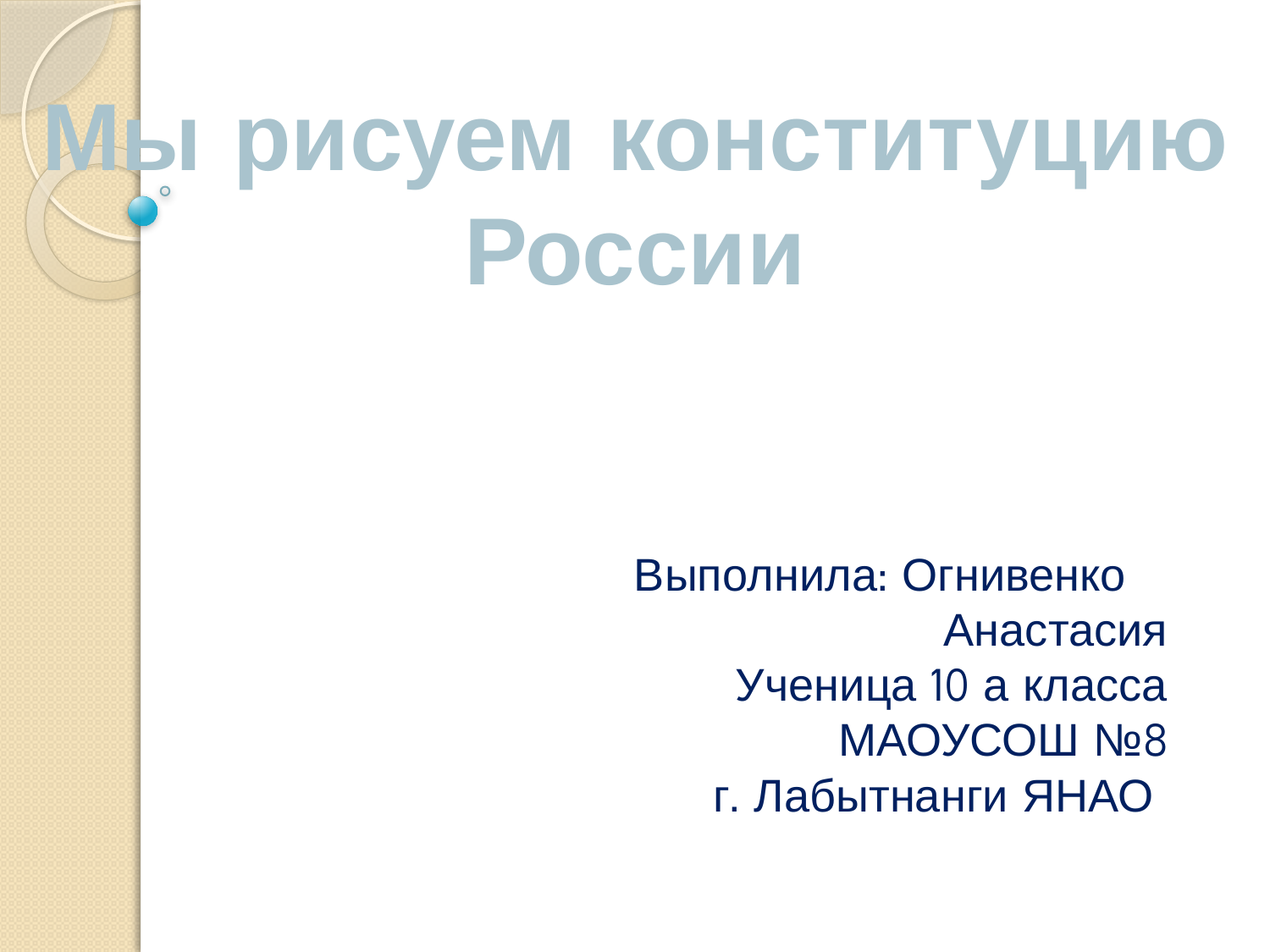

Мы рисуем конституцию России
Выполнила: Огнивенко     Анастасия
Ученица 10 а класса
МАОУСОШ №8
г. Лабытнанги ЯНАО